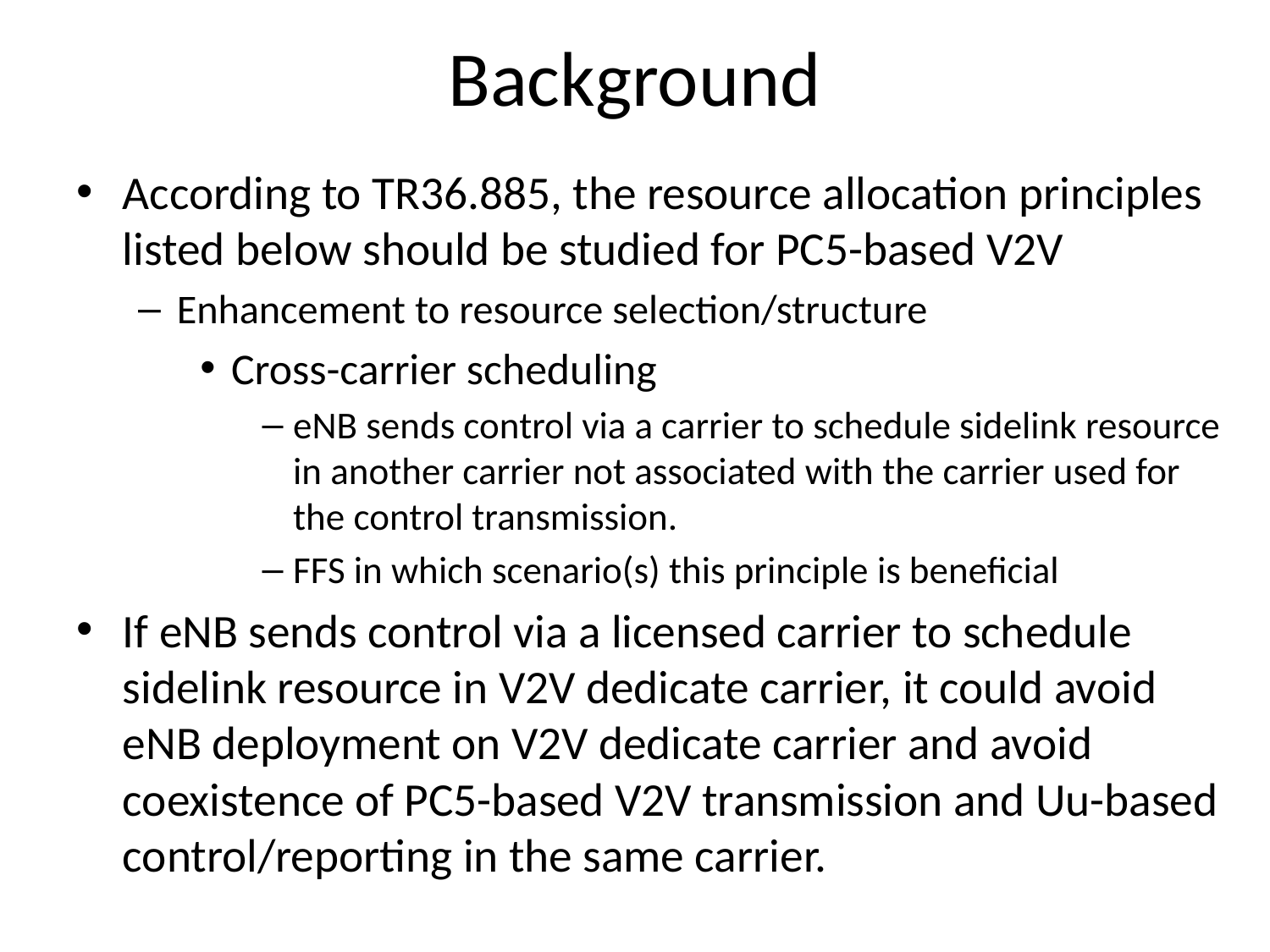

# Background
According to TR36.885, the resource allocation principles listed below should be studied for PC5-based V2V
Enhancement to resource selection/structure
Cross-carrier scheduling
eNB sends control via a carrier to schedule sidelink resource in another carrier not associated with the carrier used for the control transmission.
FFS in which scenario(s) this principle is beneficial
If eNB sends control via a licensed carrier to schedule sidelink resource in V2V dedicate carrier, it could avoid eNB deployment on V2V dedicate carrier and avoid coexistence of PC5-based V2V transmission and Uu-based control/reporting in the same carrier.